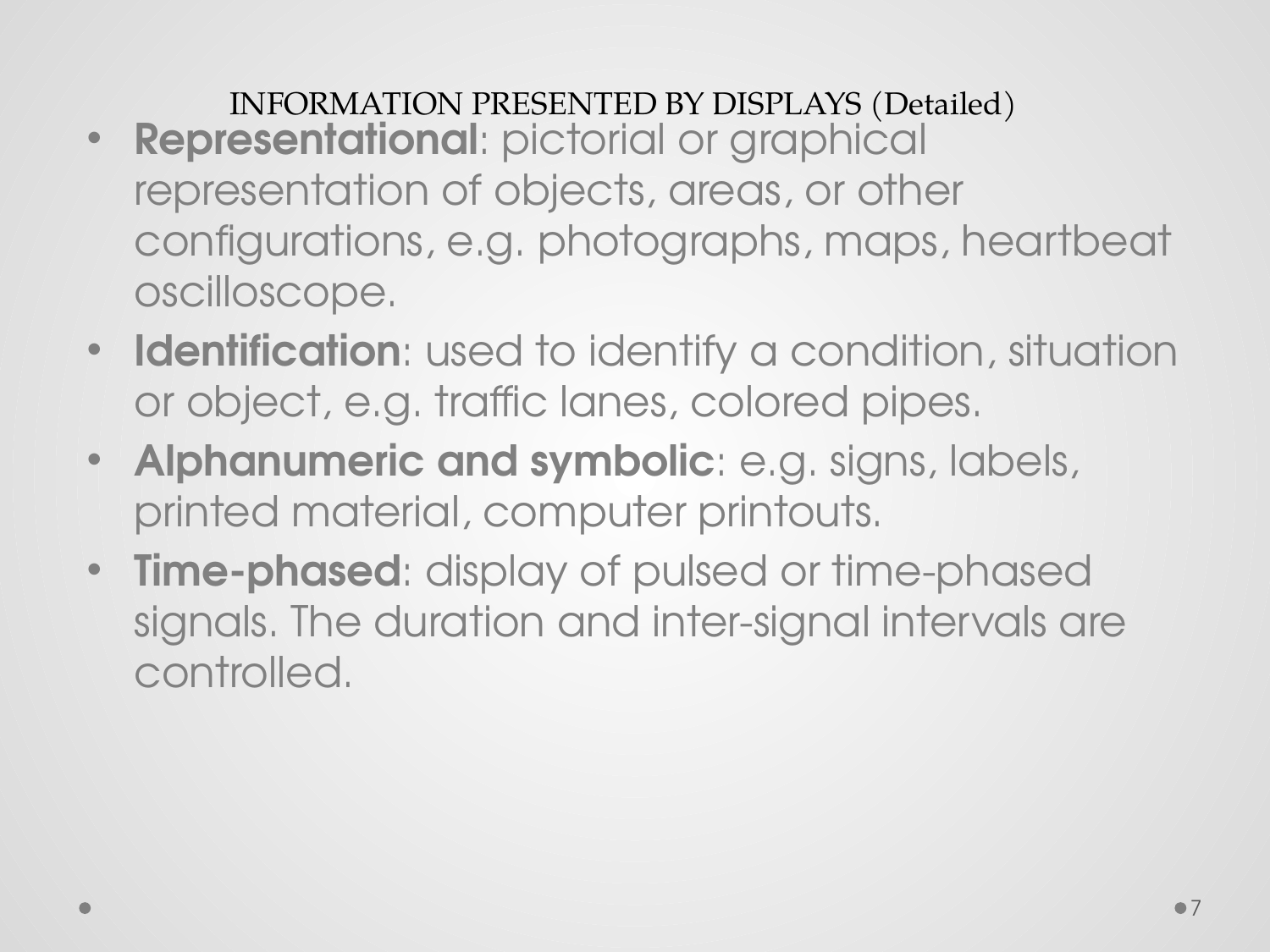

# INFORMATION PRESENTED BY DISPLAYS (Detailed)

Representational: pictorial or graphical representation of objects, areas, or other configurations, e.g. photographs, maps, heartbeat oscilloscope.
Identification: used to identify a condition, situation or object, e.g. traffic lanes, colored pipes.
Alphanumeric and symbolic: e.g. signs, labels, printed material, computer printouts.
Time-phased: display of pulsed or time-phased signals. The duration and inter-signal intervals are controlled.
7